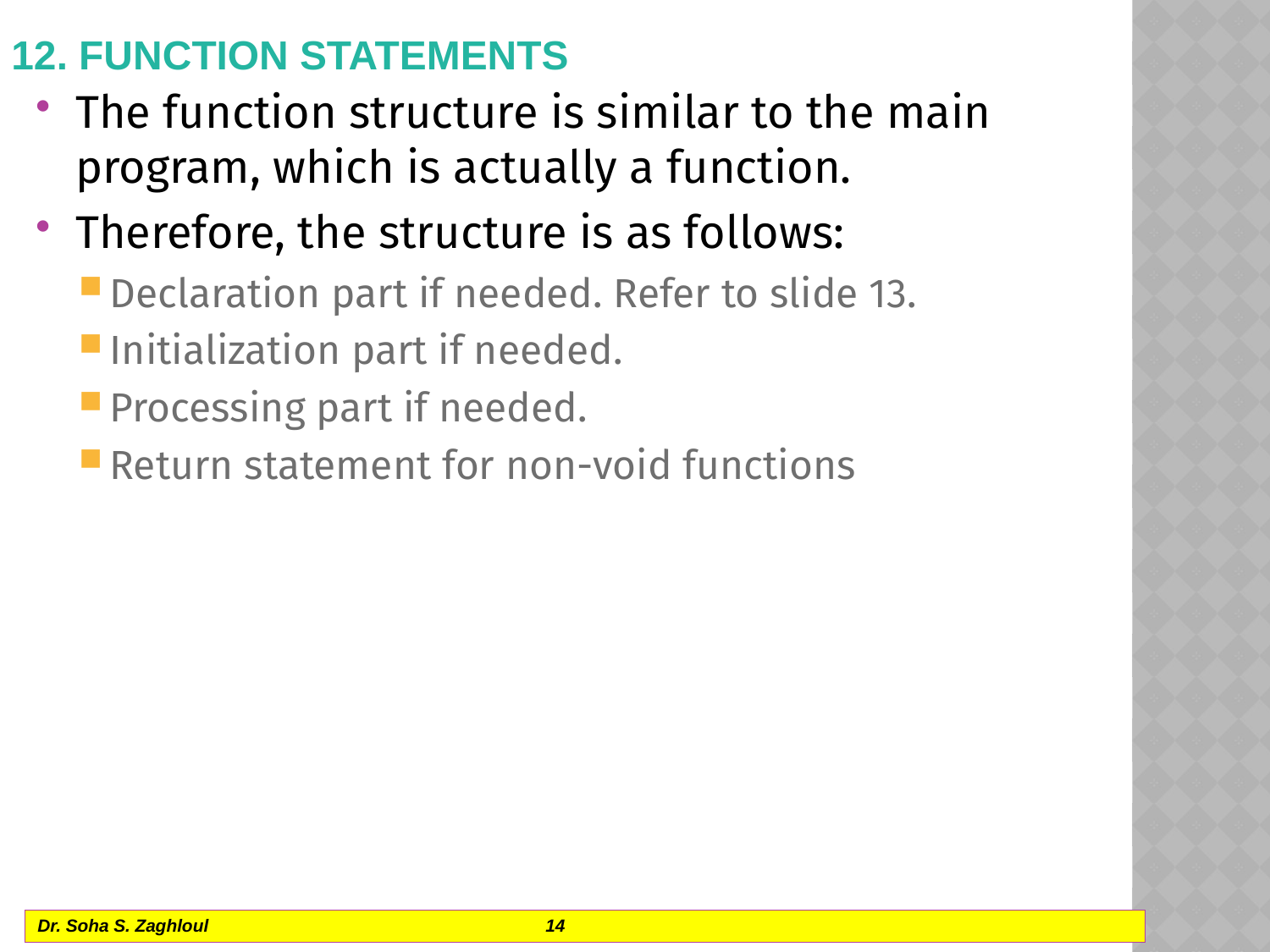

# 12. Function statements
The function structure is similar to the main program, which is actually a function.
Therefore, the structure is as follows:
Declaration part if needed. Refer to slide 13.
Initialization part if needed.
Processing part if needed.
Return statement for non-void functions

Dr. Soha S. Zaghloul			14